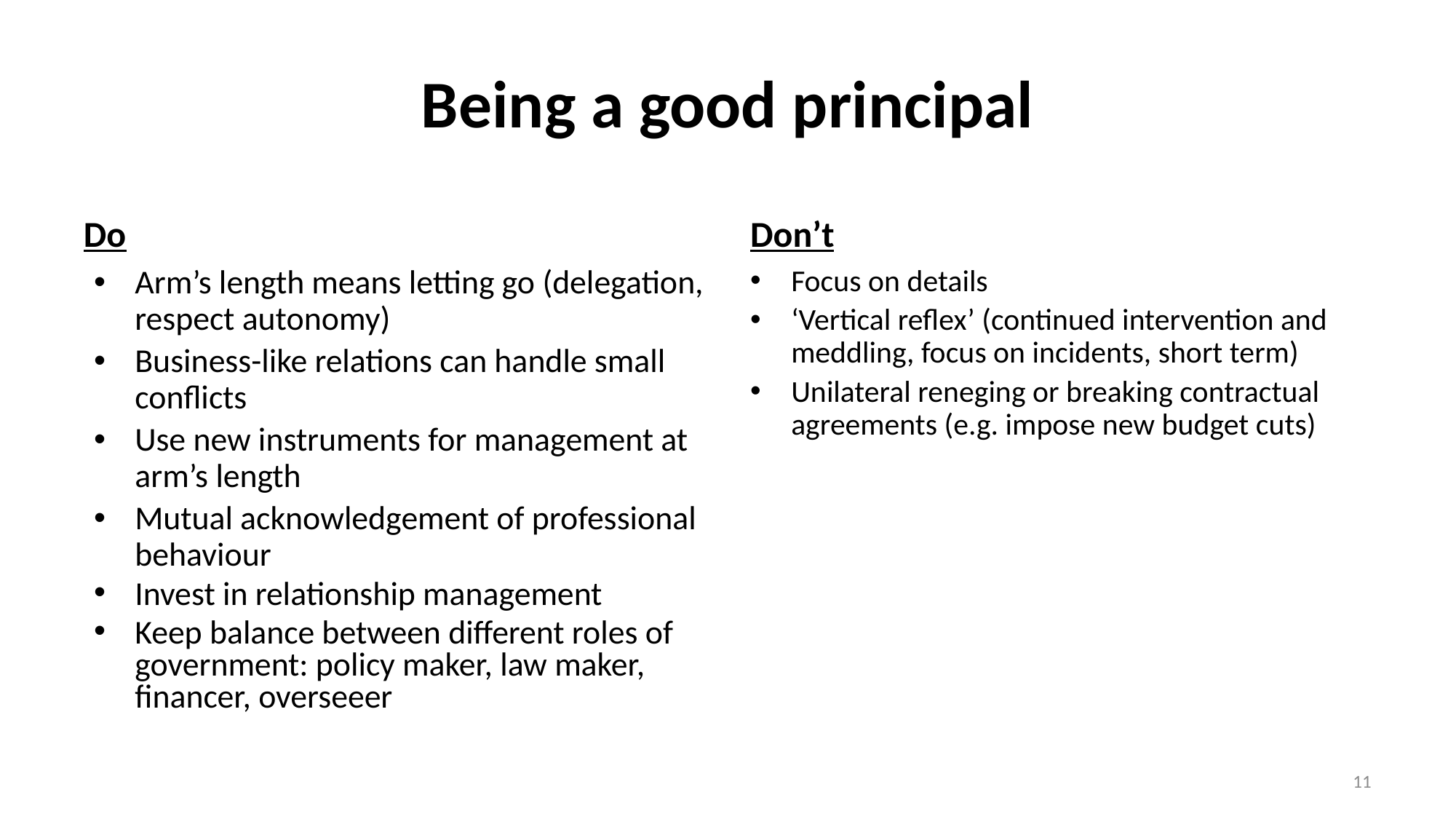

# Being a good principal
Do
Don’t
Arm’s length means letting go (delegation, respect autonomy)
Business-like relations can handle small conflicts
Use new instruments for management at arm’s length
Mutual acknowledgement of professional behaviour
Invest in relationship management
Keep balance between different roles of government: policy maker, law maker, financer, overseeer

Focus on details
‘Vertical reflex’ (continued intervention and meddling, focus on incidents, short term)
Unilateral reneging or breaking contractual agreements (e.g. impose new budget cuts)
11